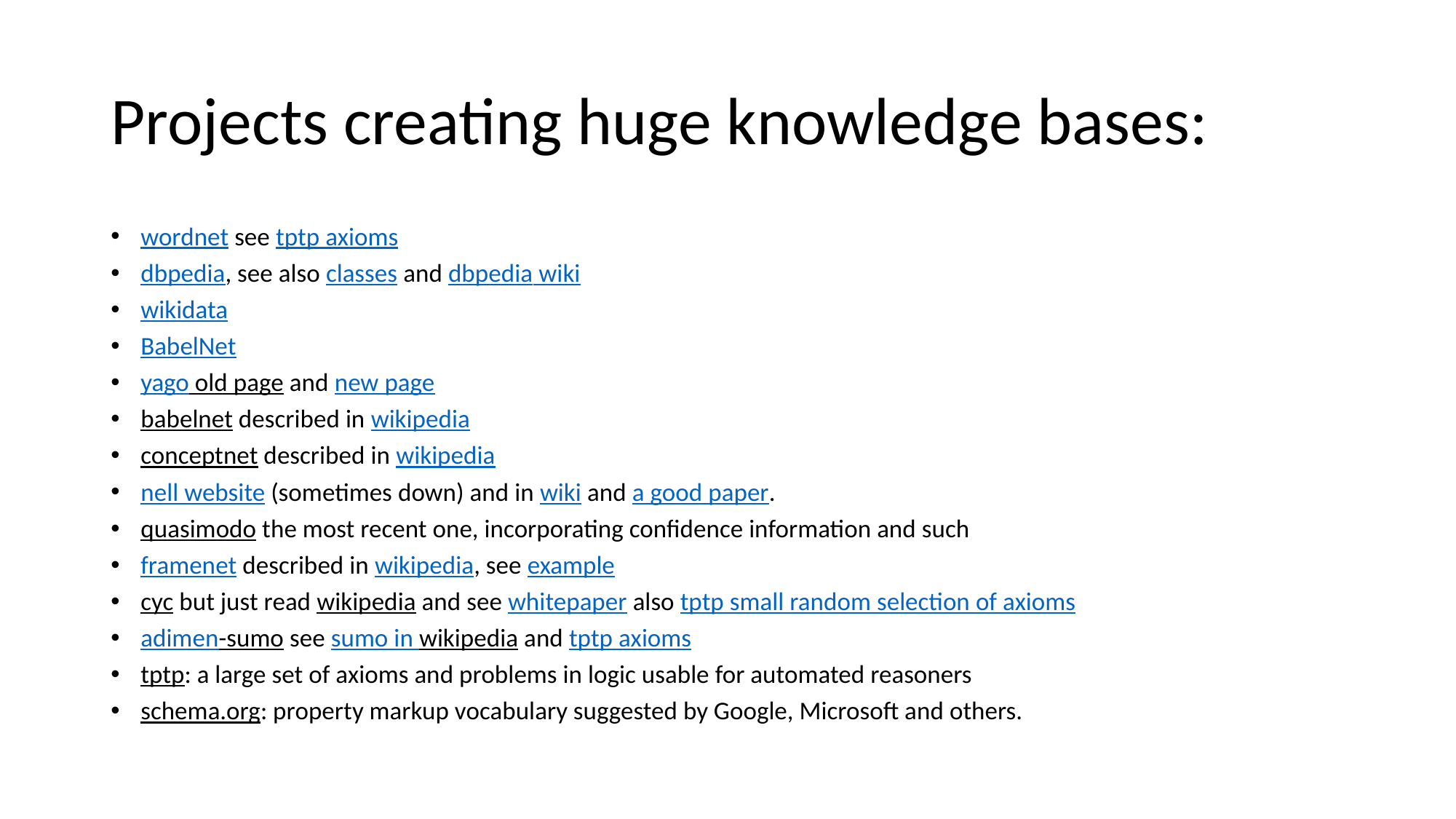

# Projects creating huge knowledge bases:
wordnet see tptp axioms
dbpedia, see also classes and dbpedia wiki
wikidata
BabelNet
yago old page and new page
babelnet described in wikipedia
conceptnet described in wikipedia
nell website (sometimes down) and in wiki and a good paper.
quasimodo the most recent one, incorporating confidence information and such
framenet described in wikipedia, see example
cyc but just read wikipedia and see whitepaper also tptp small random selection of axioms
adimen-sumo see sumo in wikipedia and tptp axioms
tptp: a large set of axioms and problems in logic usable for automated reasoners
schema.org: property markup vocabulary suggested by Google, Microsoft and others.